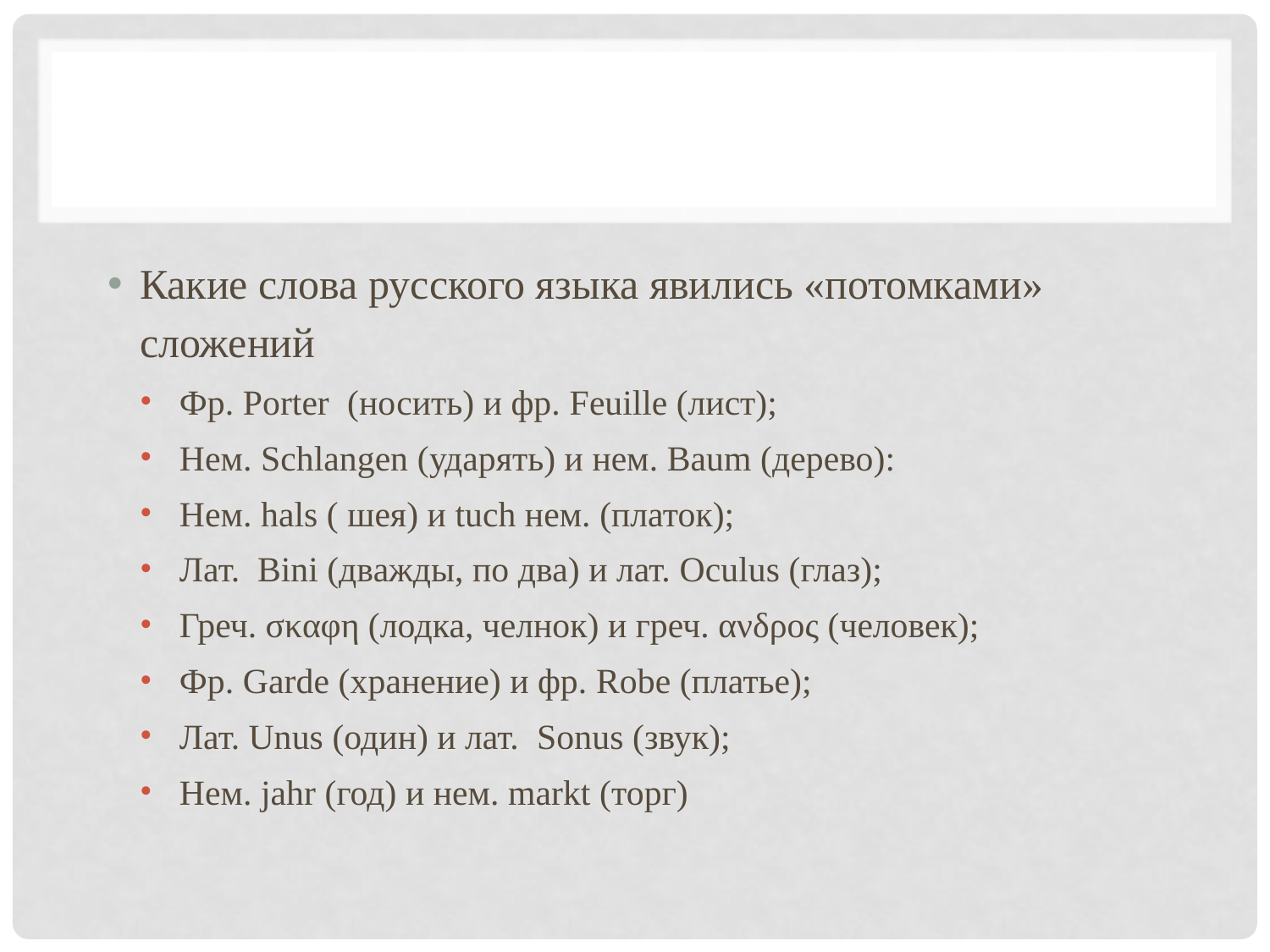

#
Какие слова русского языка явились «потомками» сложений
Фр. Porter  (носить) и фр. Feuille (лист);
Нем. Schlangen (ударять) и нем. Baum (дерево):
Нем. hals ( шея) и tuch нем. (платок);
Лат.  Bini (дважды, по два) и лат. Oculus (глаз);
Греч. σκαφη (лодка, челнок) и греч. ανδρος (человек);
Фр. Garde (хранение) и фр. Robe (платье);
Лат. Unus (один) и лат.  Sonus (звук);
Нем. jahr (год) и нем. markt (торг)